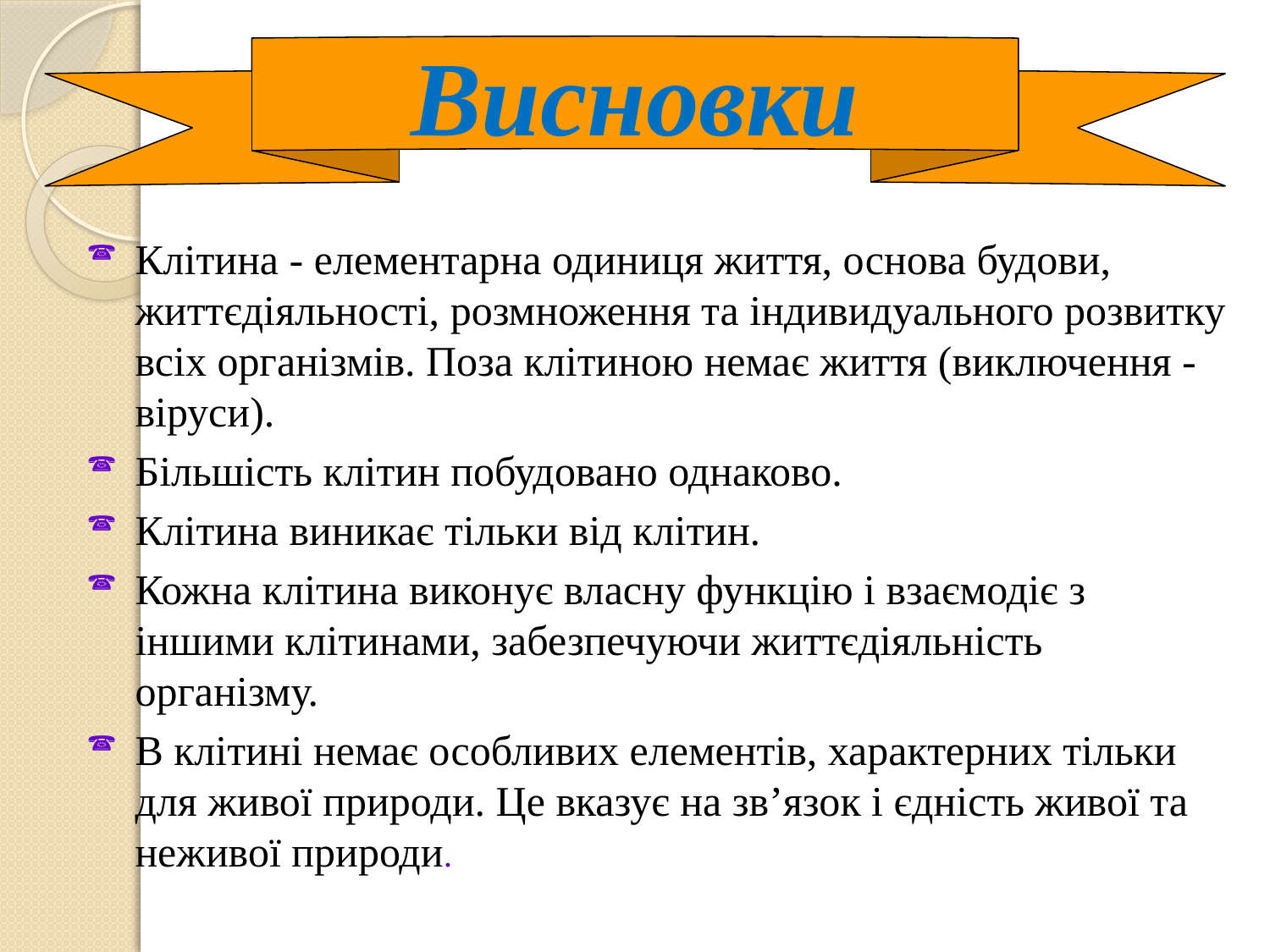

Висновки
Клітина - елементарна одиниця життя, основа будови, життєдіяльності, розмноження та індивидуального розвитку всіх організмів. Поза клітиною немає життя (виключення - віруси).
Більшість клітин побудовано однаково.
Клітина виникає тільки від клітин.
Кожна клітина виконує власну функцію і взаємодіє з іншими клітинами, забезпечуючи життєдіяльність організму.
В клітині немає особливих елементів, характерних тільки для живої природи. Це вказує на зв’язок і єдність живої та неживої природи.